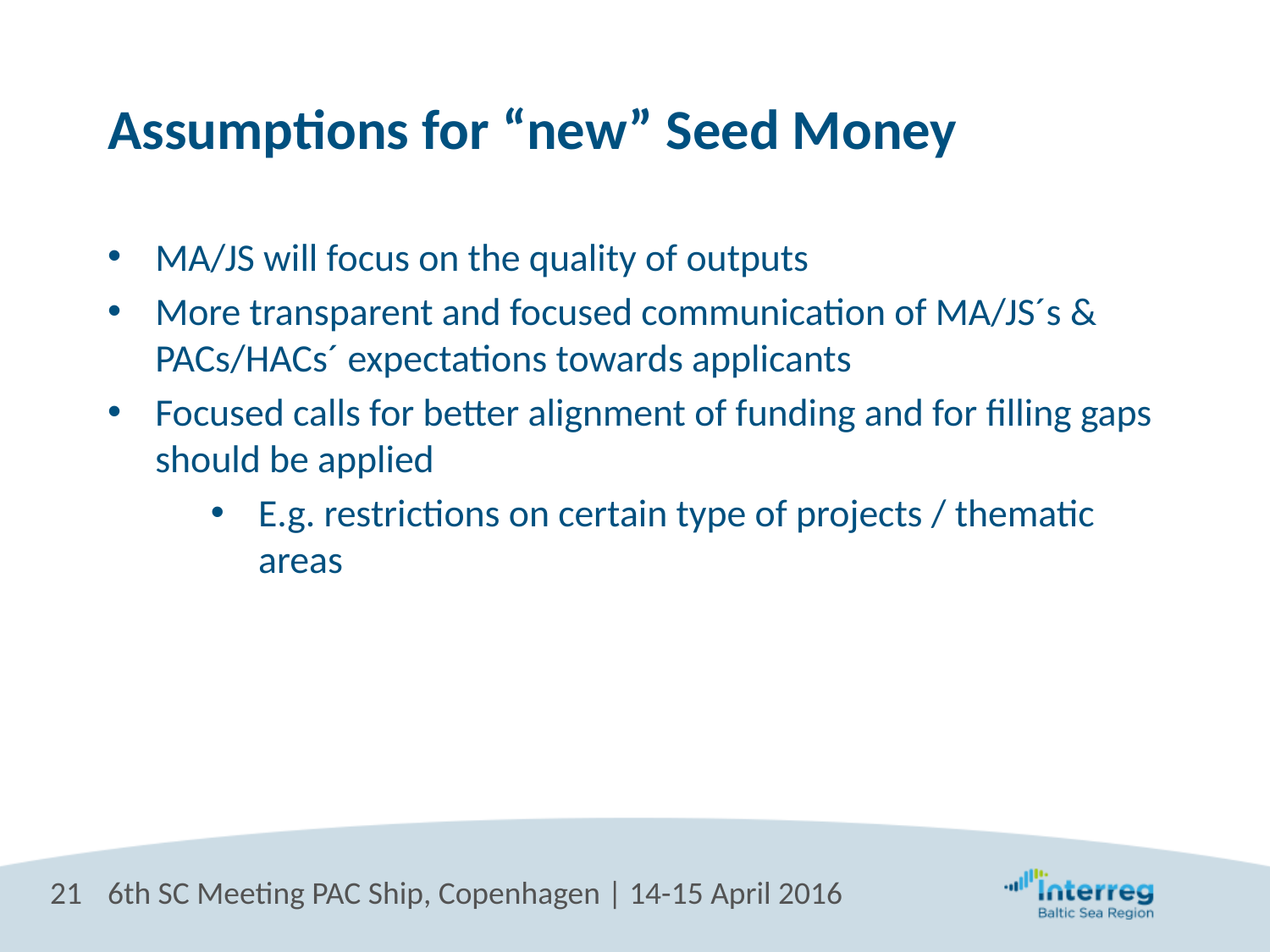

# Assumptions for “new” Seed Money
MA/JS will focus on the quality of outputs
More transparent and focused communication of MA/JS´s & PACs/HACs´ expectations towards applicants
Focused calls for better alignment of funding and for filling gaps should be applied
E.g. restrictions on certain type of projects / thematic areas

21
6th SC Meeting PAC Ship, Copenhagen | 14-15 April 2016